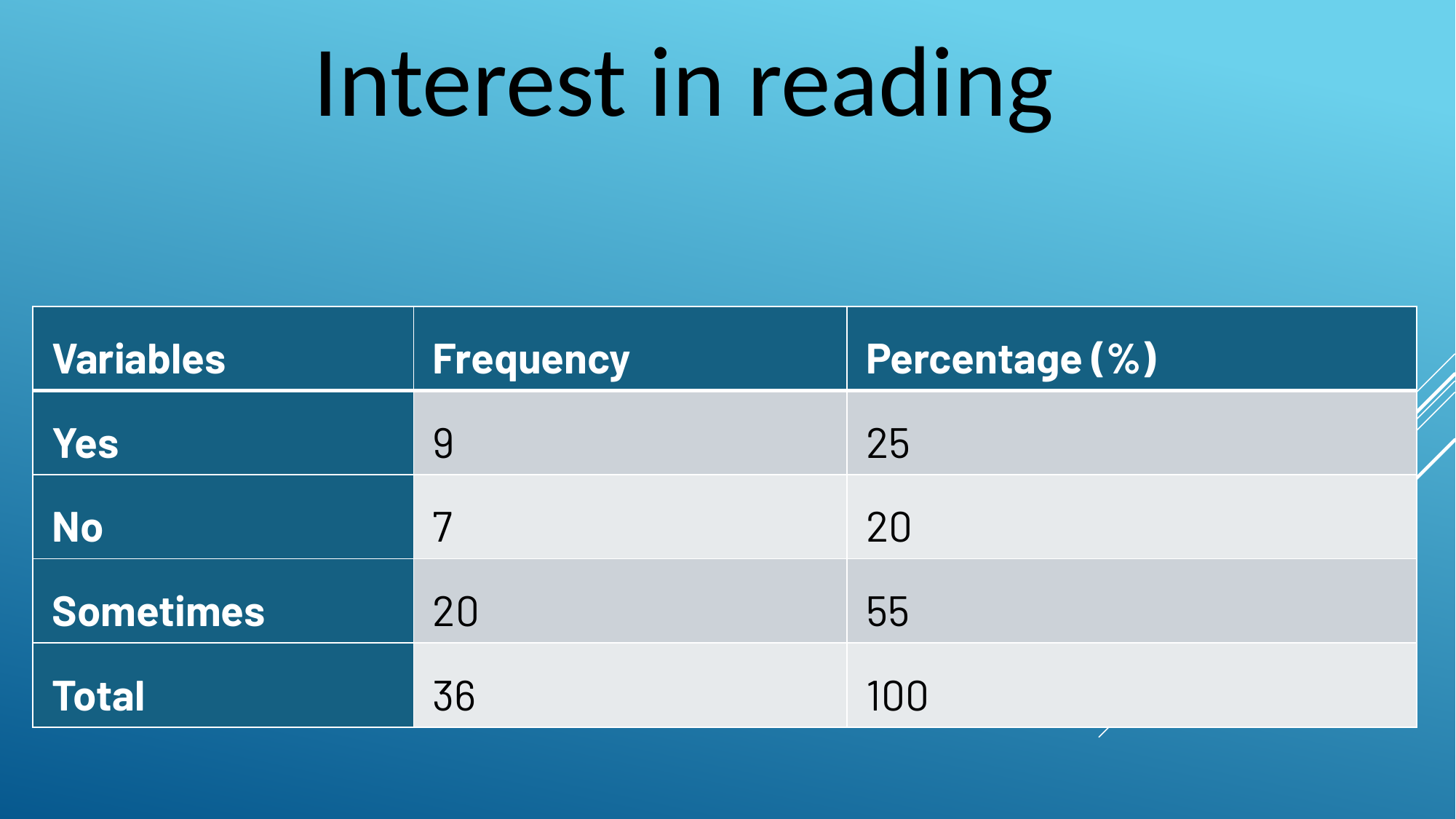

Interest in reading
| Variables | Frequency | Percentage (%) |
| --- | --- | --- |
| Yes | 9 | 25 |
| No | 7 | 20 |
| Sometimes | 20 | 55 |
| Total | 36 | 100 |